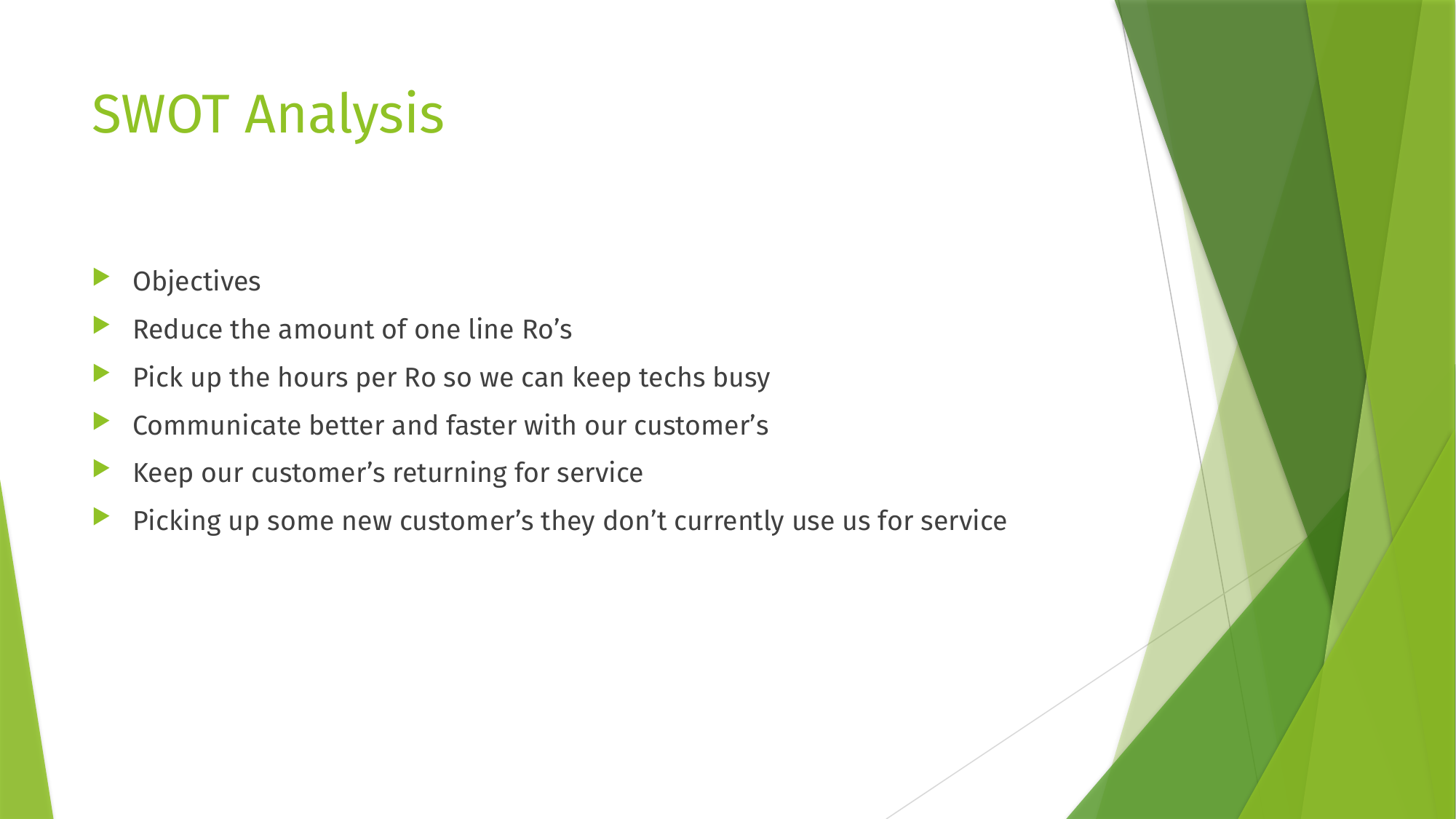

# SWOT Analysis
Objectives
Reduce the amount of one line Ro’s
Pick up the hours per Ro so we can keep techs busy
Communicate better and faster with our customer’s
Keep our customer’s returning for service
Picking up some new customer’s they don’t currently use us for service